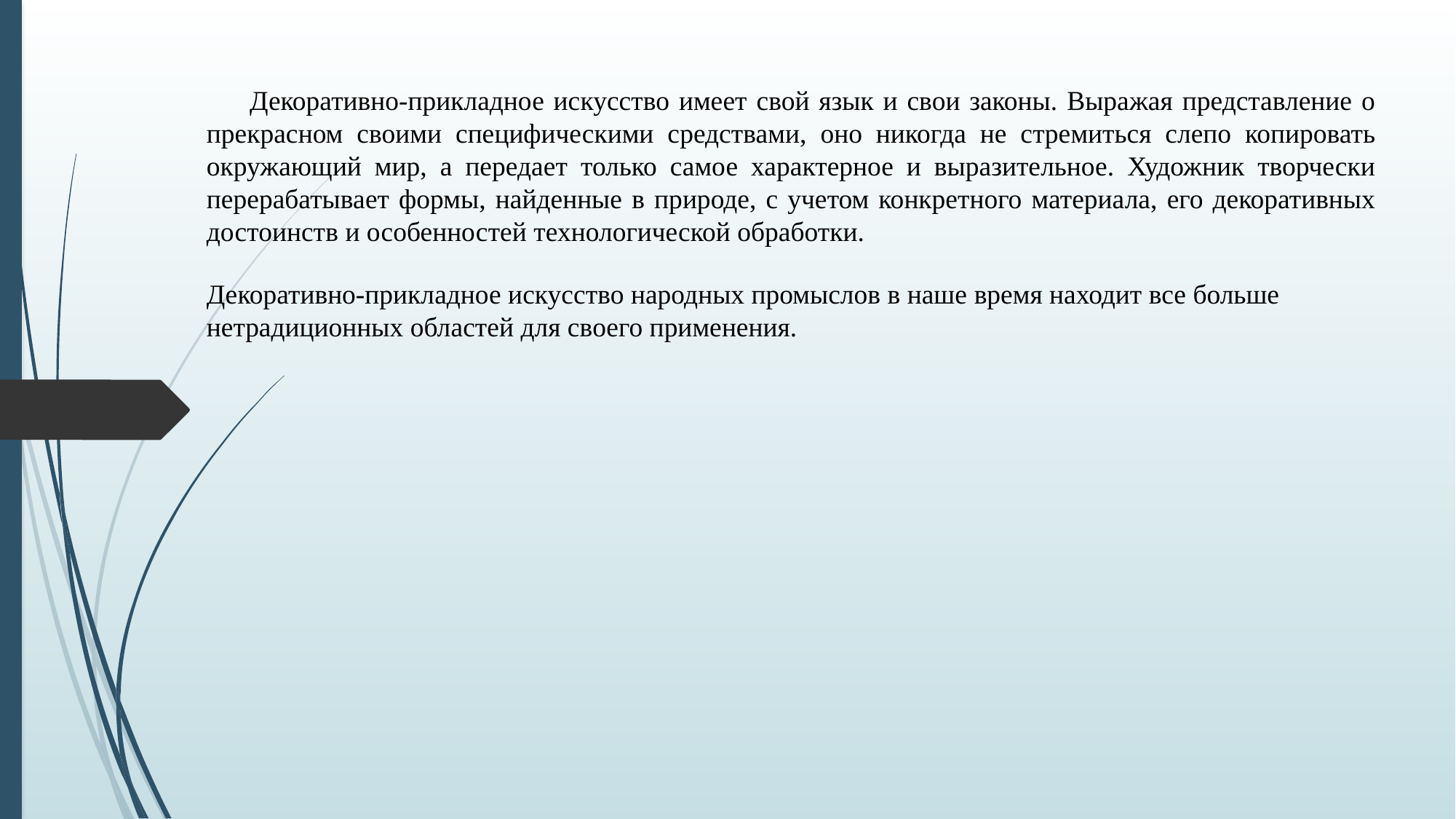

Декоративно-прикладное искусство имеет свой язык и свои законы. Выражая представление о прекрасном своими специфическими средствами, оно никогда не стремиться слепо копировать окружающий мир, а передает только самое характерное и выразительное. Художник творчески перерабатывает формы, найденные в природе, с учетом конкретного материала, его декоративных достоинств и особенностей технологической обработки.

Декоративно-прикладное искусство народных промыслов в наше время находит все больше нетрадиционных областей для своего применения.